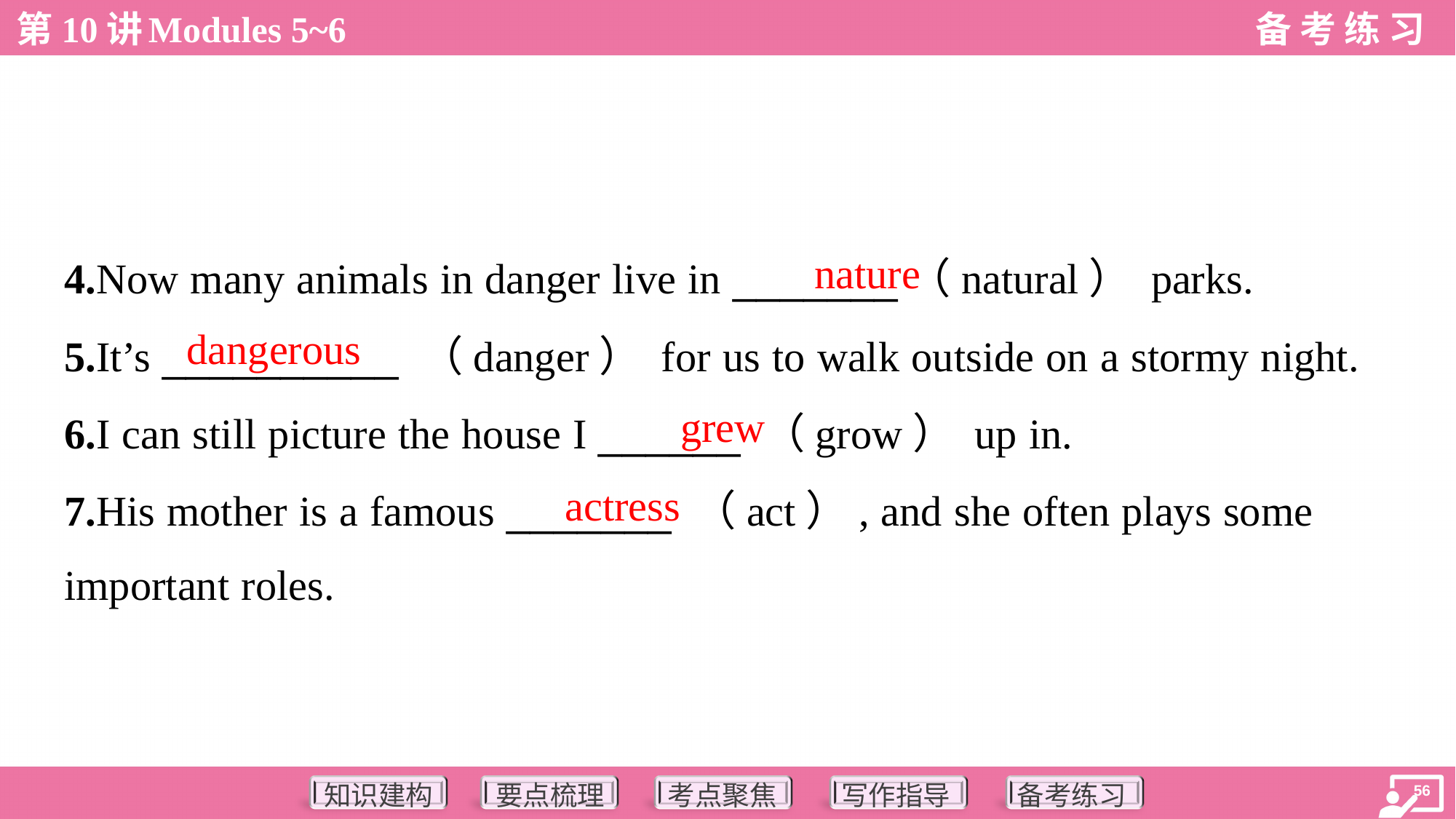

nature
4.Now many animals in danger live in _______（natural） parks.
5.It’s __________ （danger） for us to walk outside on a stormy night.
6.I can still picture the house I ______ （grow） up in.
7.His mother is a famous _______ （act）, and she often plays some
important roles.
dangerous
grew
actress